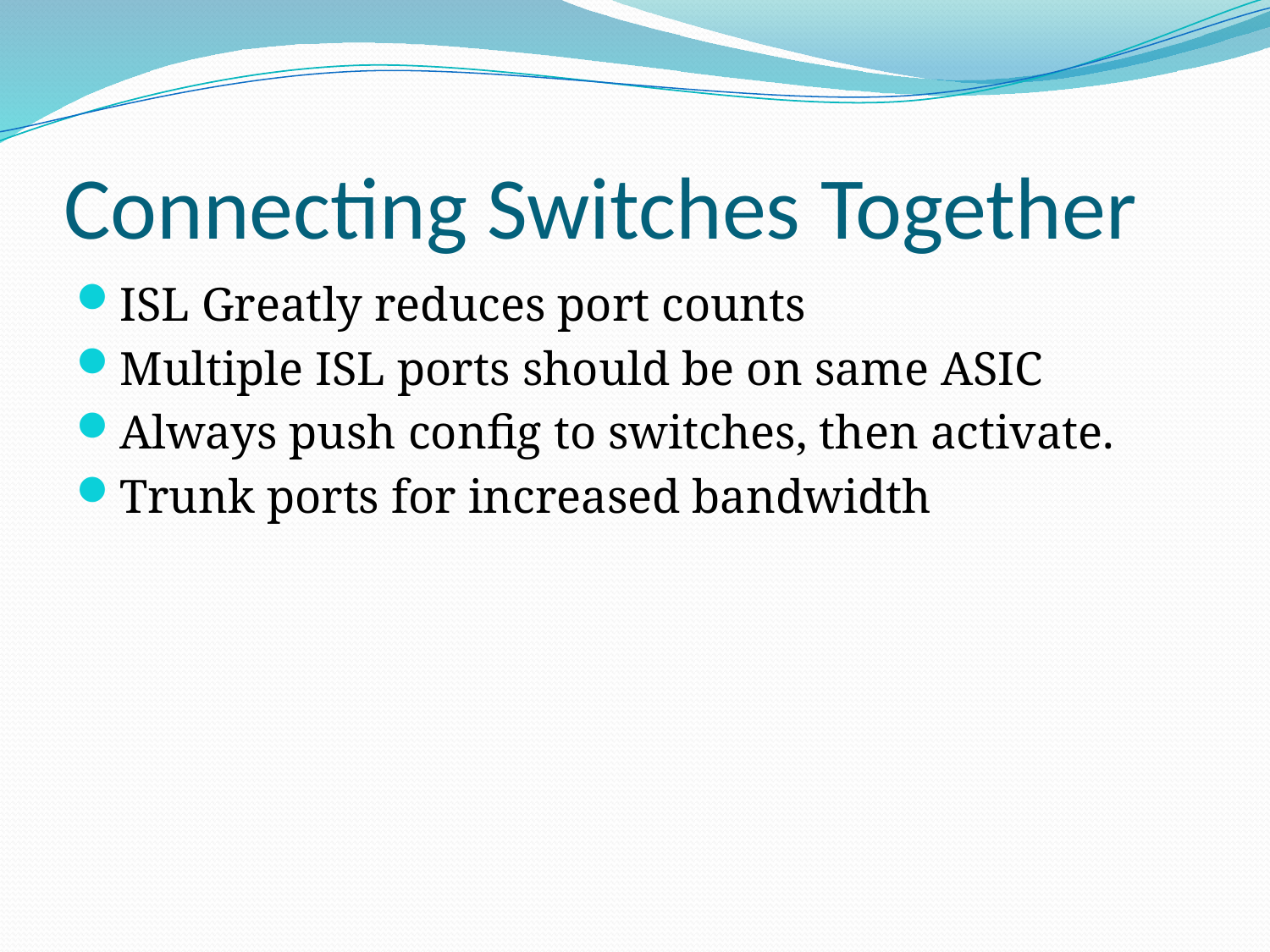

# Connecting Switches Together
ISL Greatly reduces port counts
Multiple ISL ports should be on same ASIC
Always push config to switches, then activate.
Trunk ports for increased bandwidth